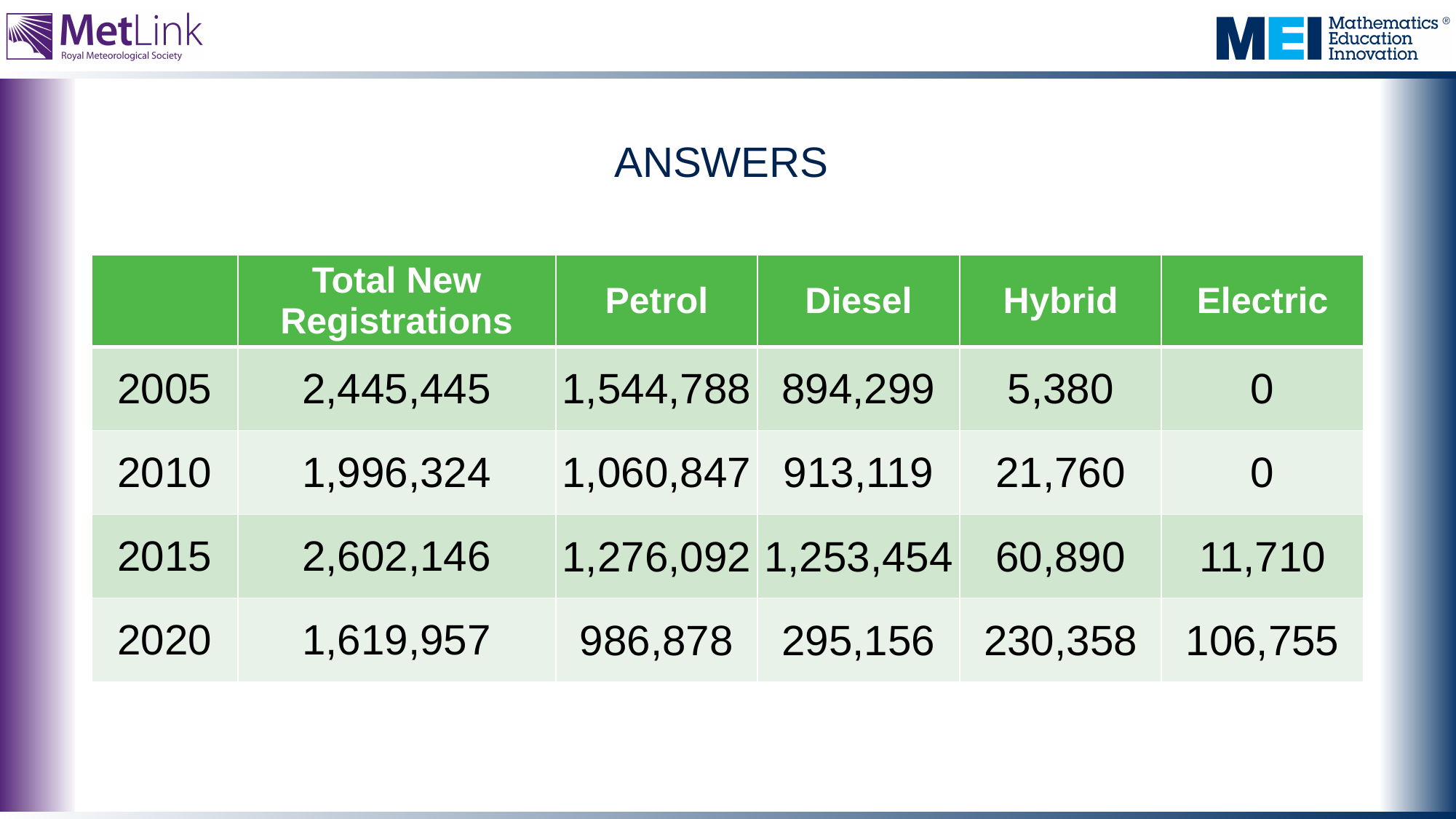

ANSWERS
|  | Total New Registrations | Petrol | Diesel | Hybrid | Electric |
| --- | --- | --- | --- | --- | --- |
| 2005 | 2,445,445 | 1,544,788 | 894,299 | 5,380 | 0 |
| 2010 | 1,996,324 | 1,060,847 | 913,119 | 21,760 | 0 |
| 2015 | 2,602,146 | 1,276,092 | 1,253,454 | 60,890 | 11,710 |
| 2020 | 1,619,957 | 986,878 | 295,156 | 230,358 | 106,755 |